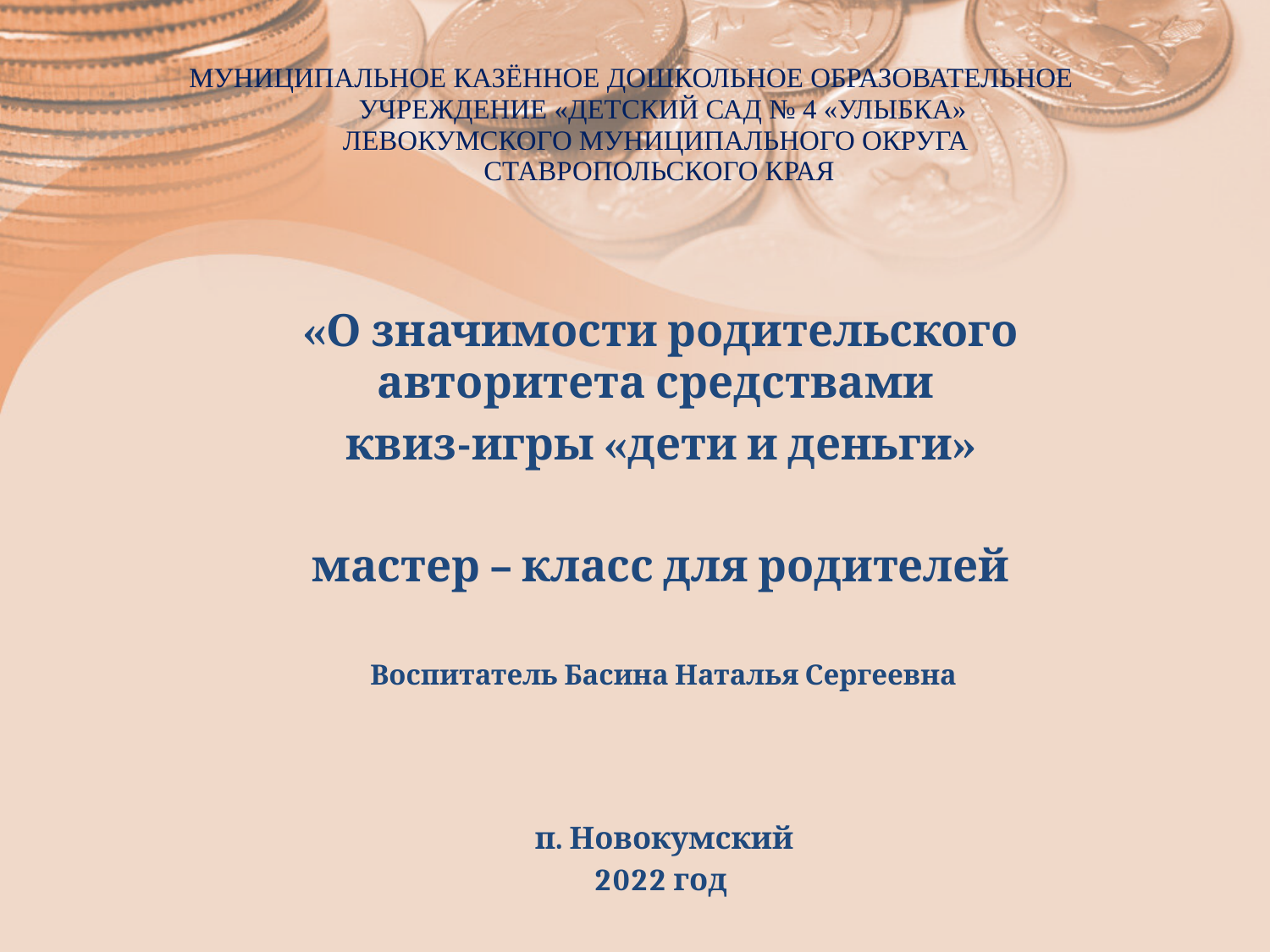

# МУНИЦИПАЛЬНОЕ КАЗЁННОЕ ДОШКОЛЬНОЕ ОБРАЗОВАТЕЛЬНОЕ УЧРЕЖДЕНИЕ «ДЕТСКИЙ САД № 4 «УЛЫБКА» ЛЕВОКУМСКОГО МУНИЦИПАЛЬНОГО ОКРУГА СТАВРОПОЛЬСКОГО КРАЯ
«О значимости родительского авторитета средствами
квиз-игры «дети и деньги»

мастер – класс для родителей

 Воспитатель Басина Наталья Сергеевна

 п. Новокумский
2022 год